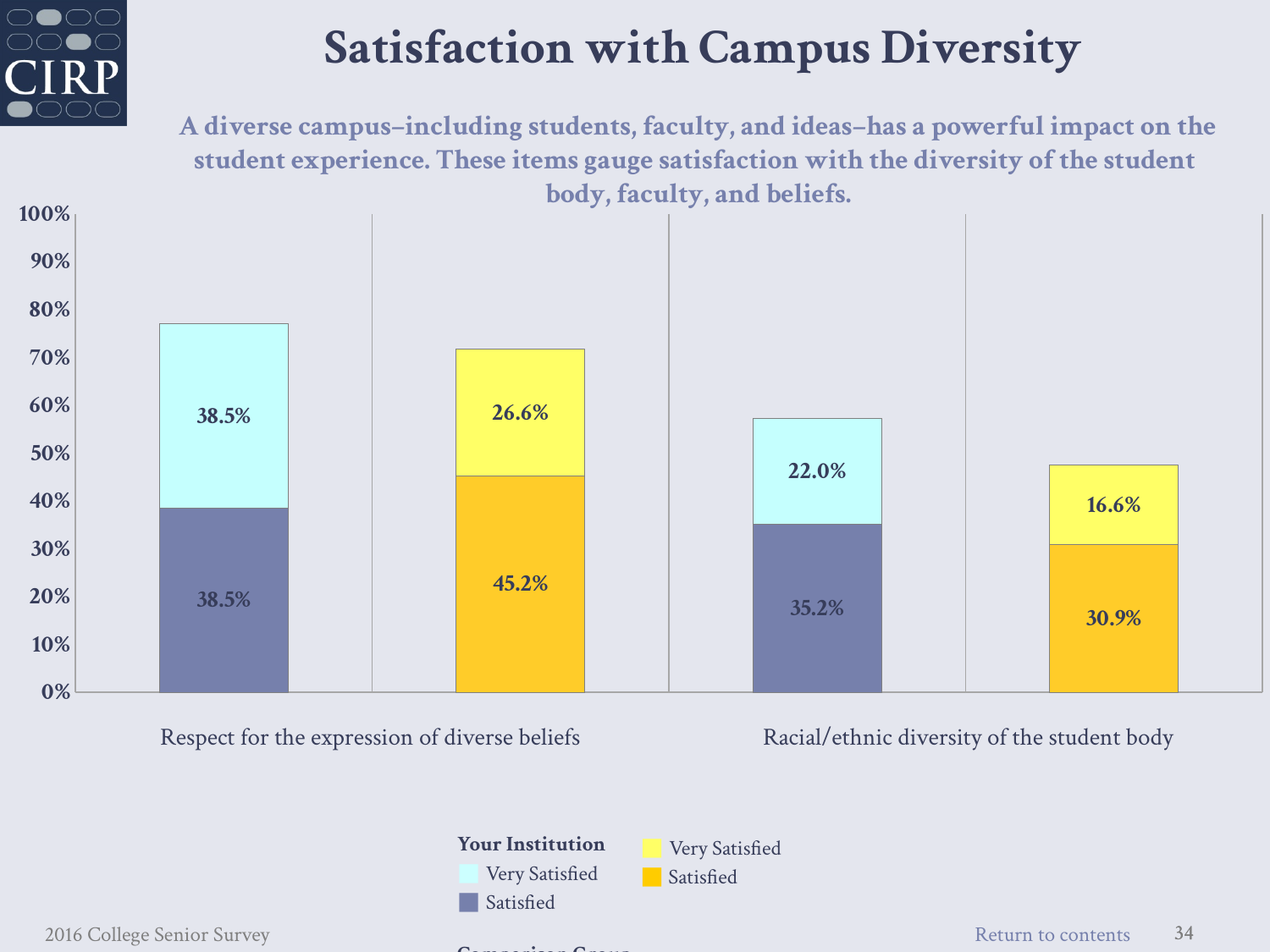

Satisfaction with Campus Diversity
A diverse campus–including students, faculty, and ideas–has a powerful impact on the student experience. These items gauge satisfaction with the diversity of the student
body, faculty, and beliefs.

### Chart

| Category | satisfied | very satisfied |
|---|---|---|
| Respect for the expression of diverse beliefs | 0.385 | 0.385 |
| comp | 0.452 | 0.266 |
| Racial/ethnic diversity of the student body | 0.352 | 0.22 |
| comp | 0.309 | 0.166 |
Respect for the expression of diverse beliefs
Racial/ethnic diversity of the student body
Your Institution
■ Very Satisfied
■ Satisfied

Comparison Group
■ Very Satisfied
■ Satisfied

2016 College Senior Survey
34
34